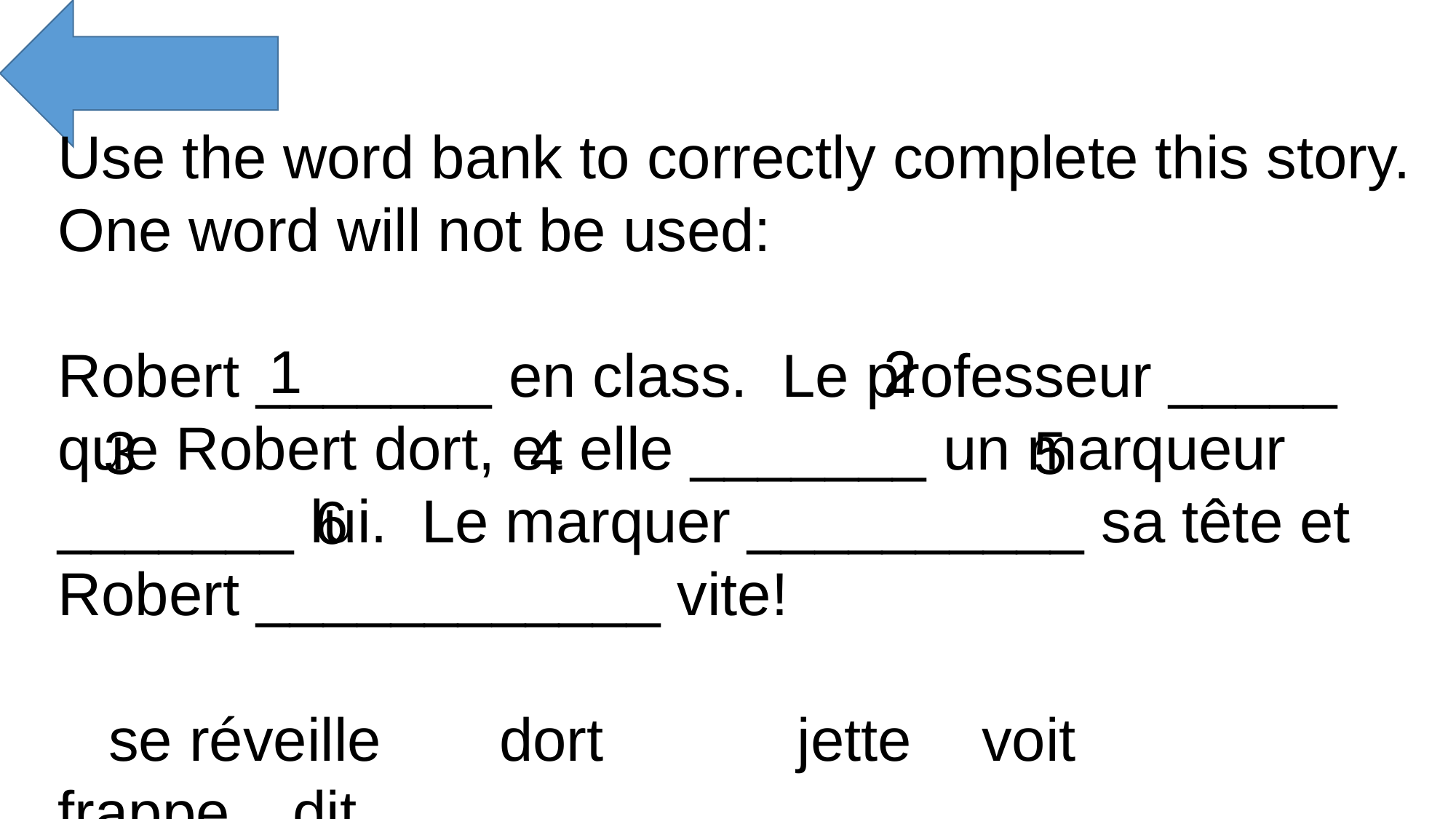

Use the word bank to correctly complete this story.  One word will not be used:

Robert _______ en class.  Le professeur _____ que Robert dort, et elle _______ un marqueur _______ lui.  Le marquer __________ sa tête et Robert ____________ vite!

   se réveille       dort	     jette 	   voit	         frappe	 dit
1
2
3
4
5
6